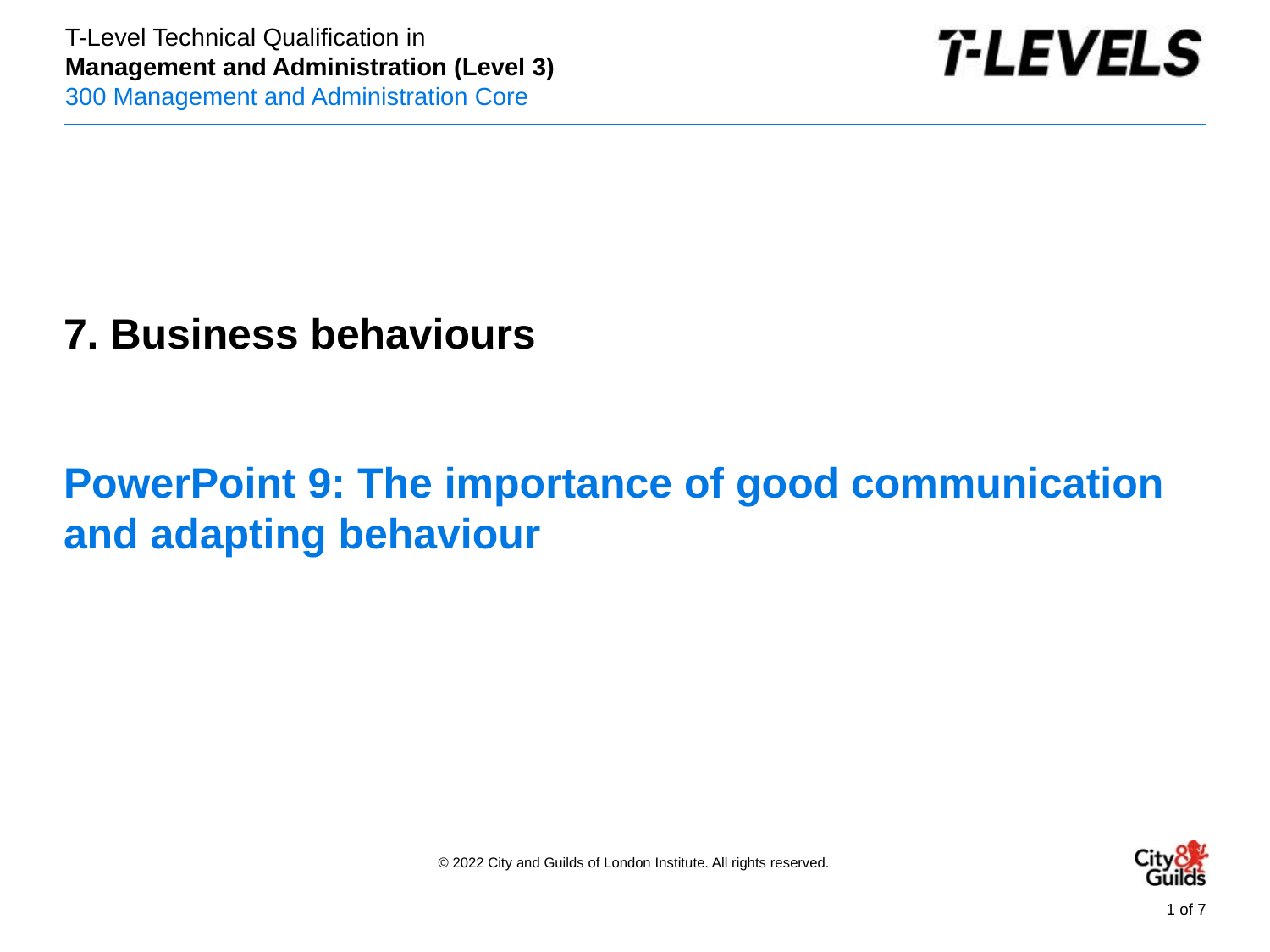

PowerPoint presentation
7. Business behaviours

# PowerPoint 9: The importance of good communication and adapting behaviour